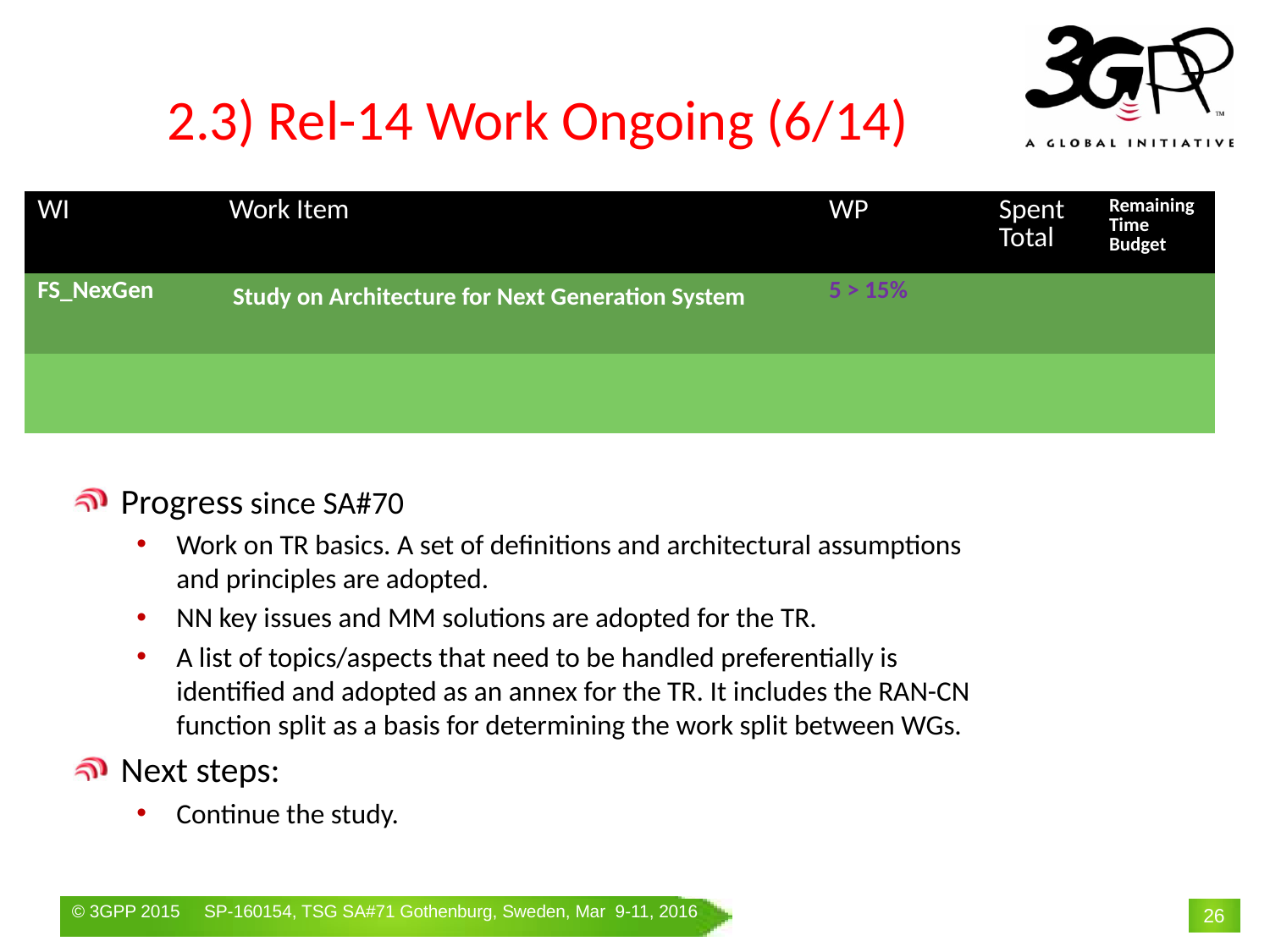

# 2.3) Rel-14 Work Ongoing (6/14)
| WI | Work Item | WP | Spent Total | Remaining Time Budget |
| --- | --- | --- | --- | --- |
| FS\_NexGen | Study on Architecture for Next Generation System | 5 > 15% |  |  |
|  |  |  |  |  |
Progress since SA#70
Work on TR basics. A set of definitions and architectural assumptions and principles are adopted.
NN key issues and MM solutions are adopted for the TR.
A list of topics/aspects that need to be handled preferentially is identified and adopted as an annex for the TR. It includes the RAN-CN function split as a basis for determining the work split between WGs.
Next steps:
Continue the study.